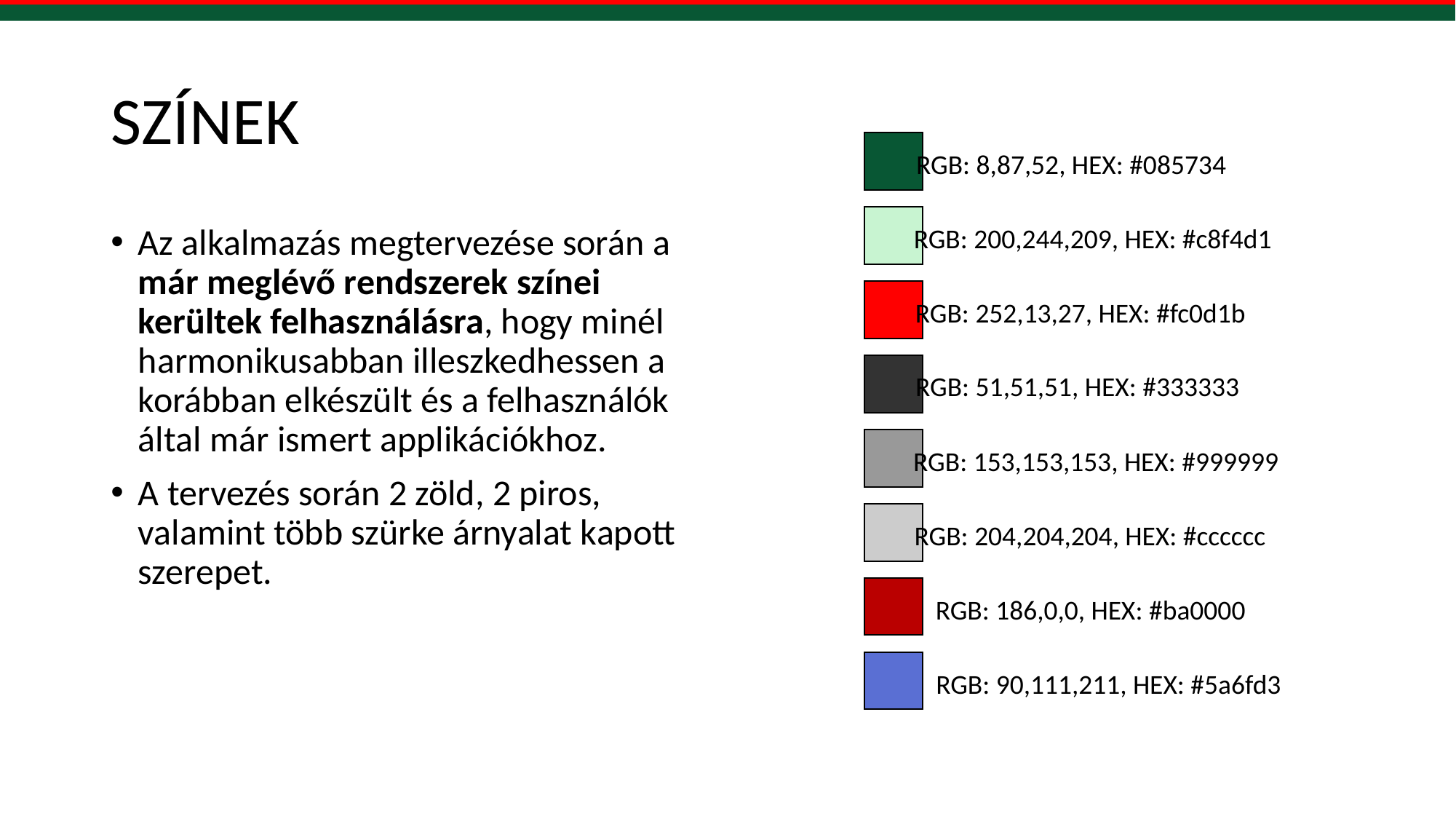

# SZÍNEK

RGB: 8,87,52, HEX: #085734

RGB: 200,244,209, HEX: #c8f4d1
Az alkalmazás megtervezése során a már meglévő rendszerek színei kerültek felhasználásra, hogy minél harmonikusabban illeszkedhessen a korábban elkészült és a felhasználók által már ismert applikációkhoz.
A tervezés során 2 zöld, 2 piros, valamint több szürke árnyalat kapott szerepet.

RGB: 252,13,27, HEX: #fc0d1b

RGB: 51,51,51, HEX: #333333

RGB: 153,153,153, HEX: #999999

RGB: 204,204,204, HEX: #cccccc

RGB: 186,0,0, HEX: #ba0000

RGB: 90,111,211, HEX: #5a6fd3